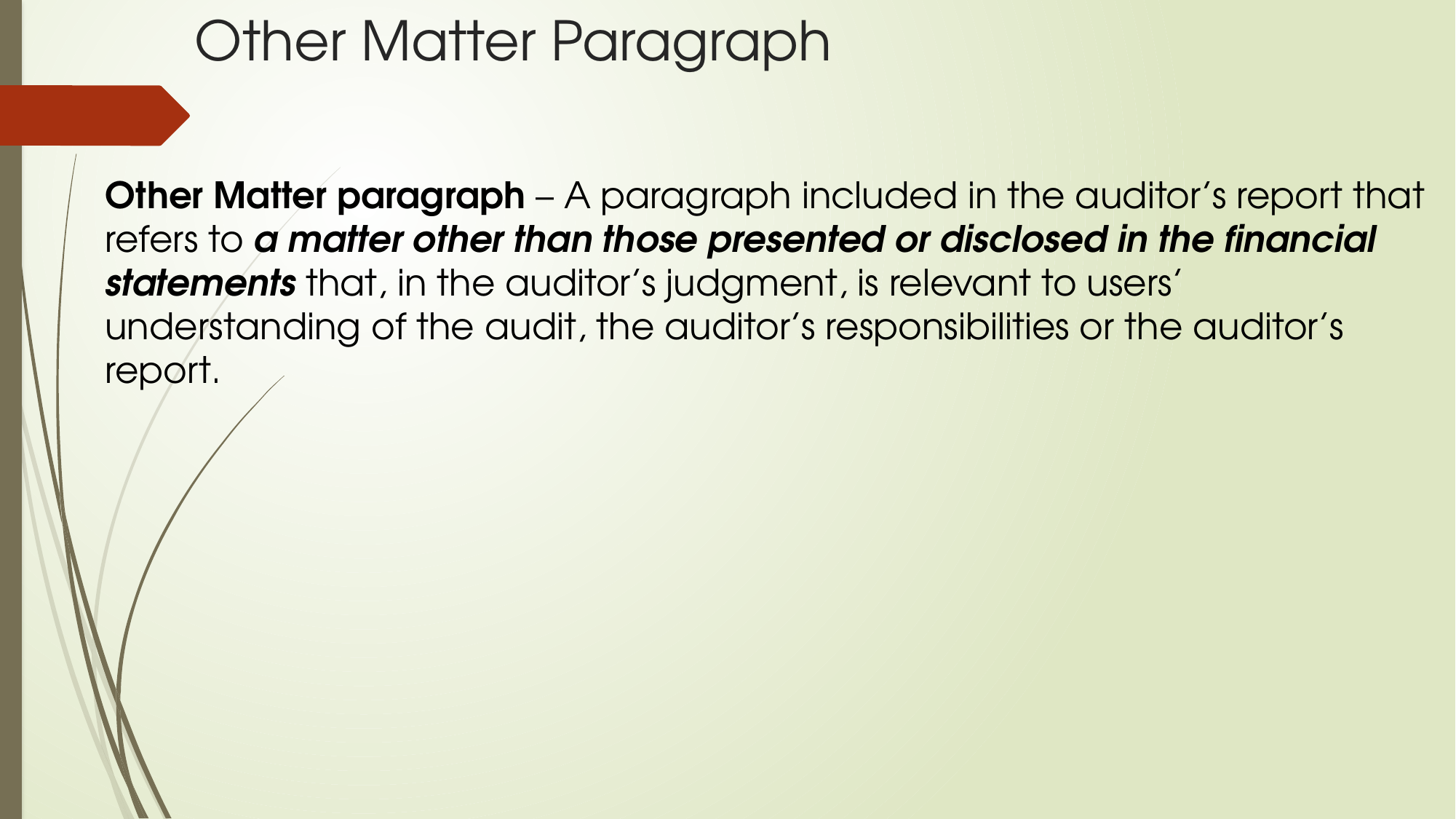

# Other Matter Paragraph
Other Matter paragraph – A paragraph included in the auditor’s report that refers to a matter other than those presented or disclosed in the financial statements that, in the auditor’s judgment, is relevant to users’ understanding of the audit, the auditor’s responsibilities or the auditor’s report.